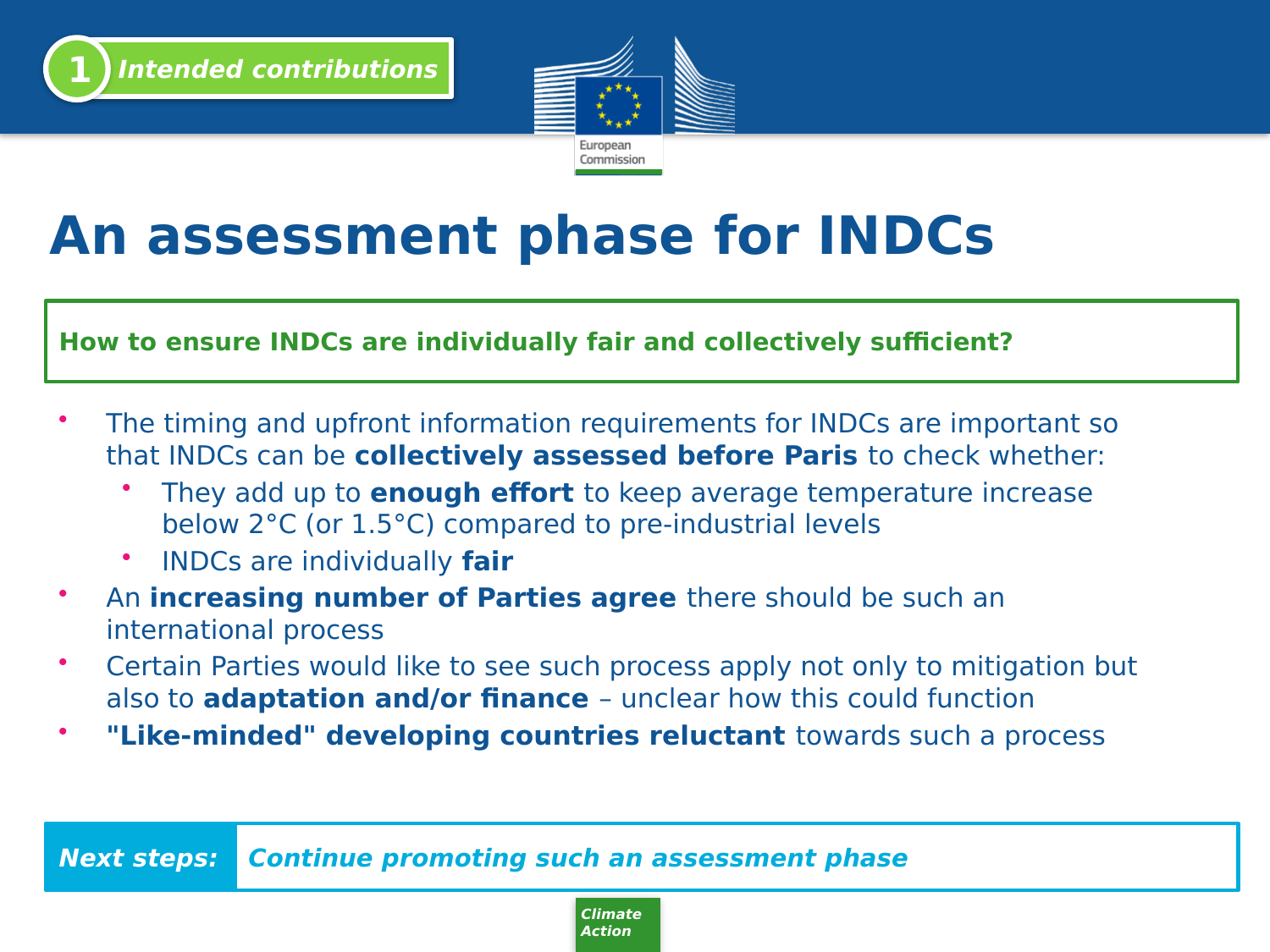

1
Intended contributions
# An assessment phase for INDCs
How to ensure INDCs are individually fair and collectively sufficient?
The timing and upfront information requirements for INDCs are important so that INDCs can be collectively assessed before Paris to check whether:
They add up to enough effort to keep average temperature increase below 2°C (or 1.5°C) compared to pre-industrial levels
INDCs are individually fair
An increasing number of Parties agree there should be such an international process
Certain Parties would like to see such process apply not only to mitigation but also to adaptation and/or finance – unclear how this could function
"Like-minded" developing countries reluctant towards such a process
Next steps:
Continue promoting such an assessment phase